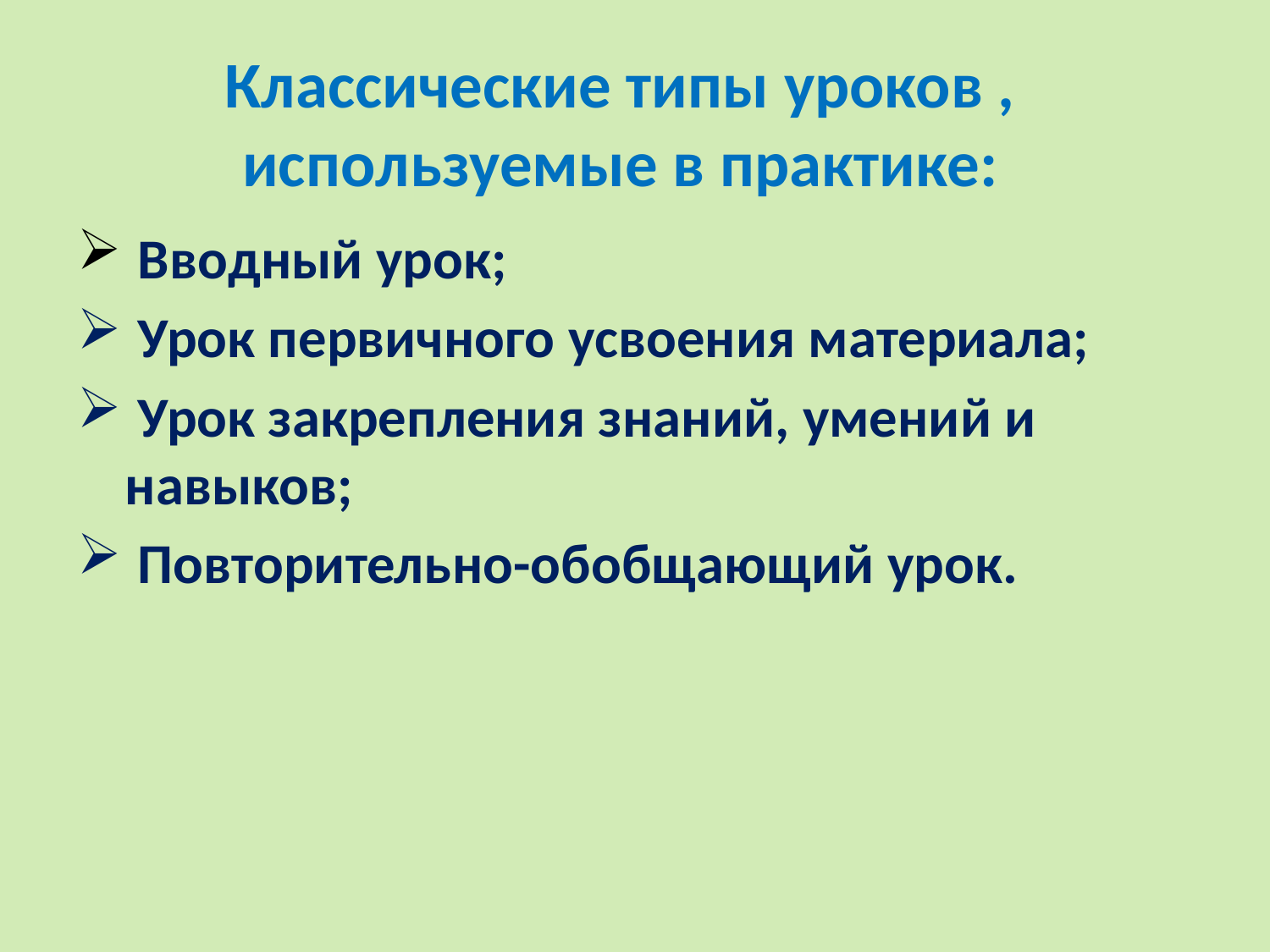

# Классические типы уроков , используемые в практике:
 Вводный урок;
 Урок первичного усвоения материала;
 Урок закрепления знаний, умений и навыков;
 Повторительно-обобщающий урок.